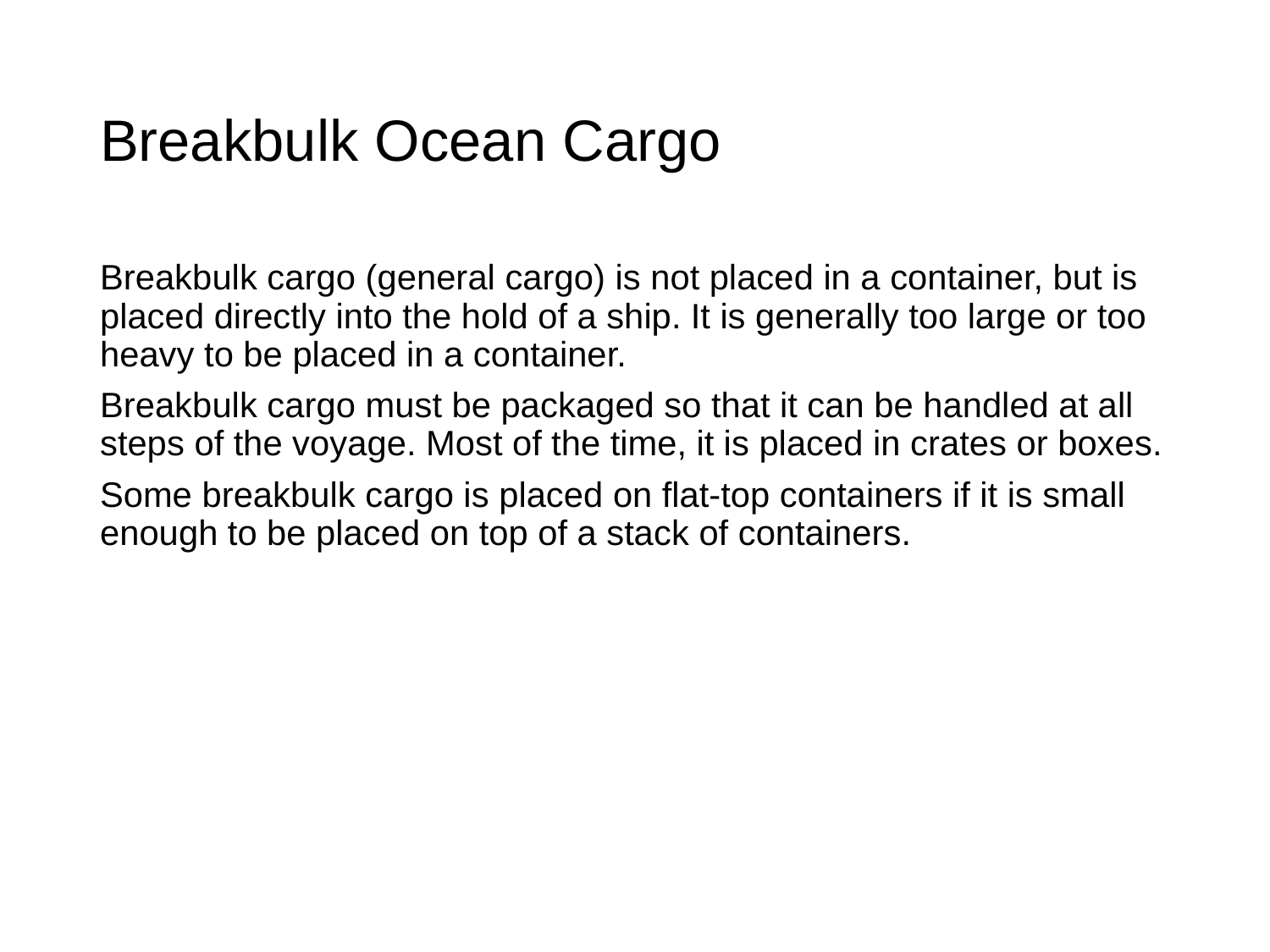

# Breakbulk Ocean Cargo
Breakbulk cargo (general cargo) is not placed in a container, but is placed directly into the hold of a ship. It is generally too large or too heavy to be placed in a container.
Breakbulk cargo must be packaged so that it can be handled at all steps of the voyage. Most of the time, it is placed in crates or boxes.
Some breakbulk cargo is placed on flat-top containers if it is small enough to be placed on top of a stack of containers.